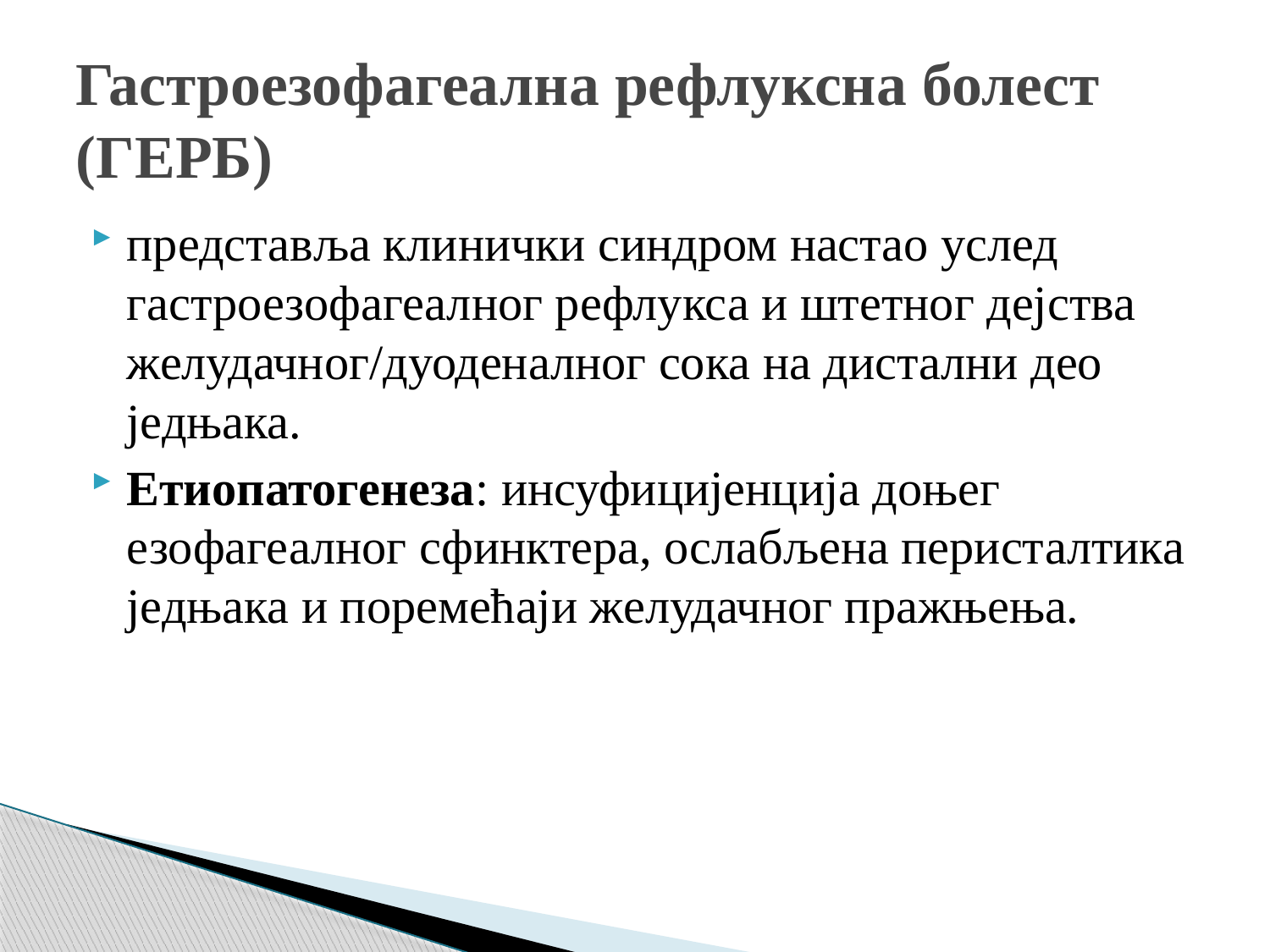

# Гастроезофагеална рефлуксна болест (ГЕРБ)
представља клинички синдром настао услед гастроезофагеалног рефлукса и штетног дејства желудачног/дуоденалног сока на дистални део једњака.
Етиопатогенеза: инсуфицијенција доњег езофагеалног сфинктера, ослабљена перисталтика једњака и поремећаји желудачног пражњења.